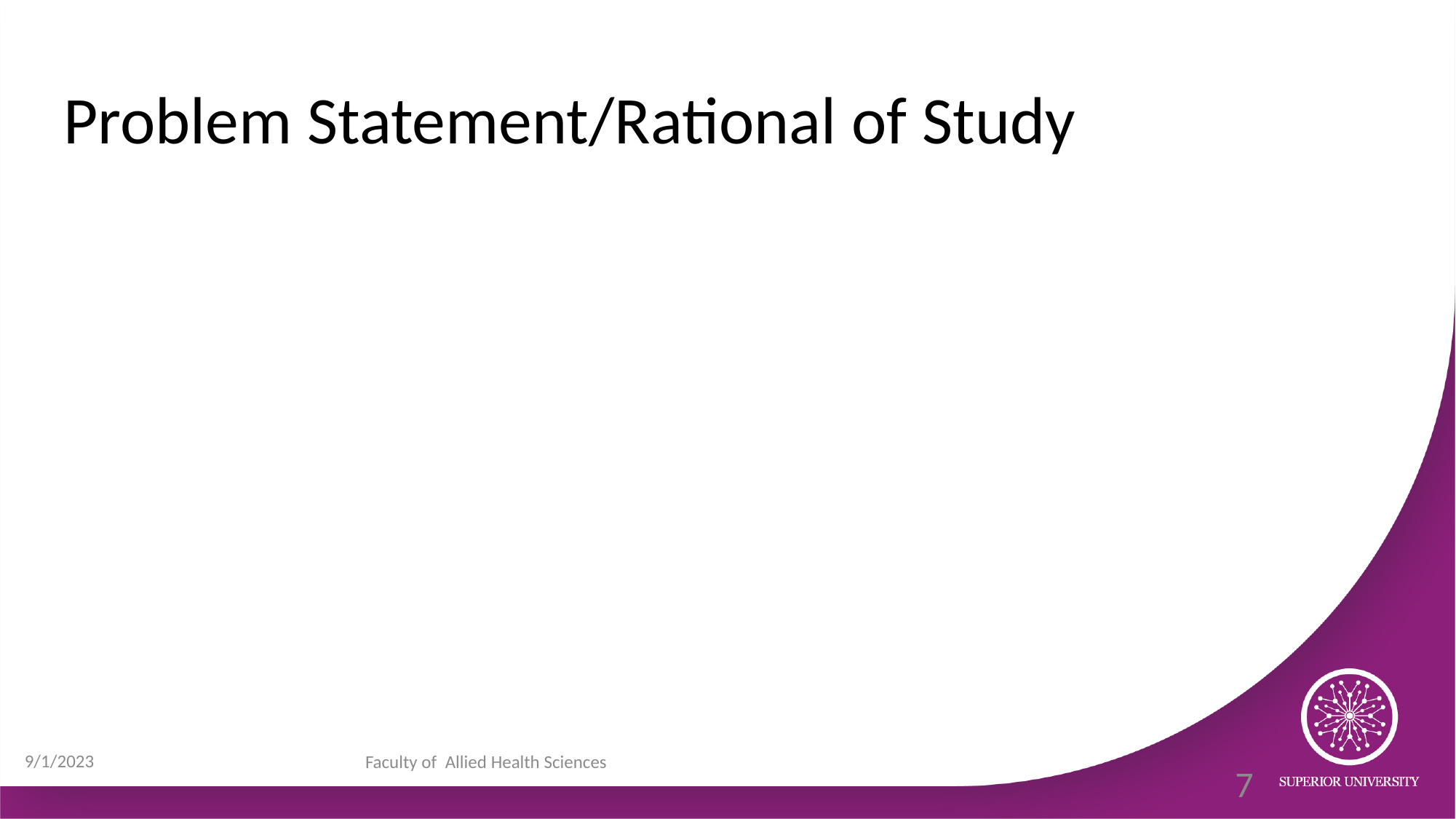

# Problem Statement/Rational of Study
9/1/2023
Faculty of  Allied Health Sciences
7